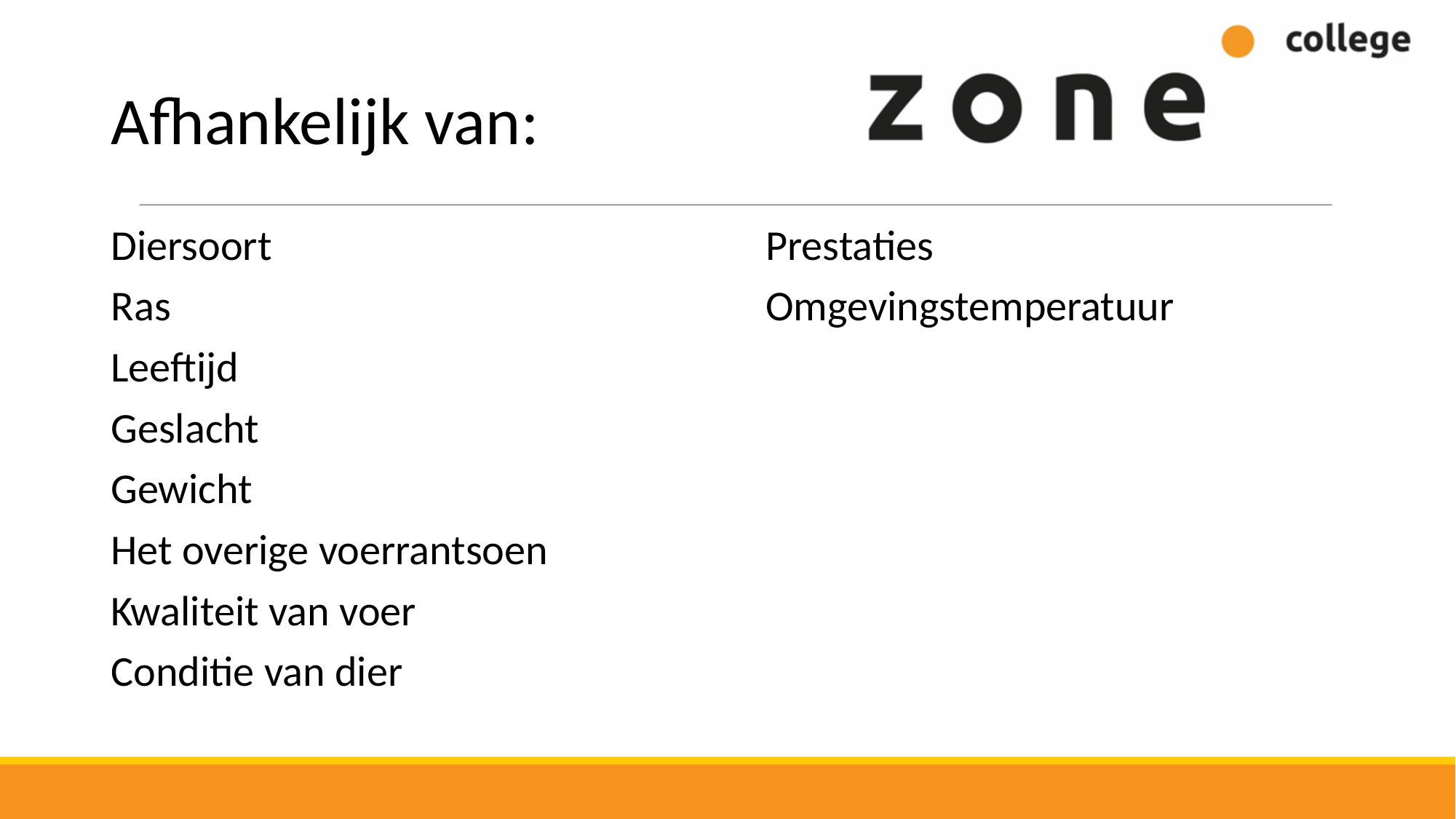

# Afhankelijk van:
Diersoort					Prestaties
Ras						Omgevingstemperatuur
Leeftijd
Geslacht
Gewicht
Het overige voerrantsoen
Kwaliteit van voer
Conditie van dier